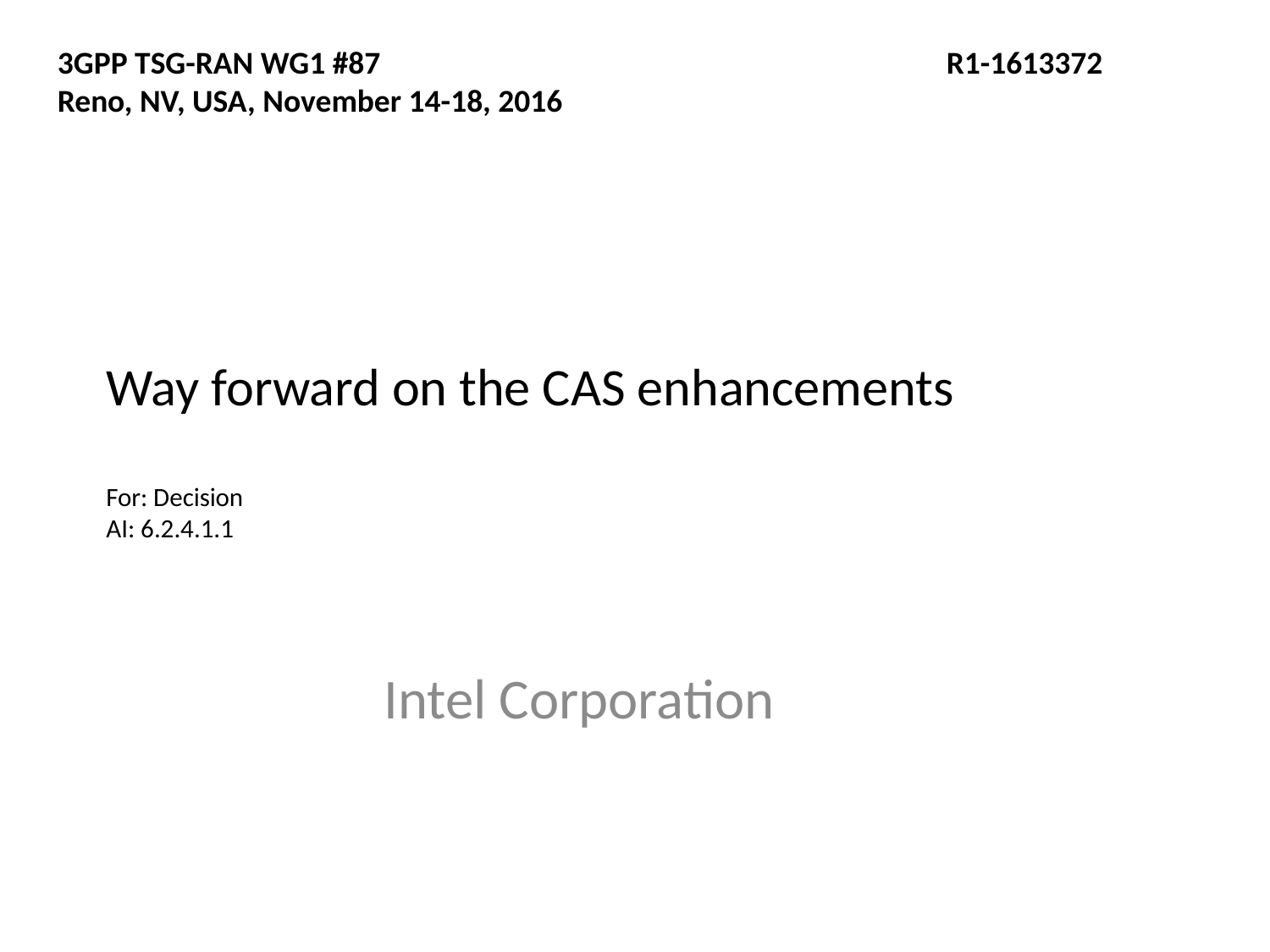

3GPP TSG-RAN WG1 #87				        	R1-1613372
Reno, NV, USA, November 14-18, 2016
# Way forward on the CAS enhancements For: Decision AI: 6.2.4.1.1
Intel Corporation